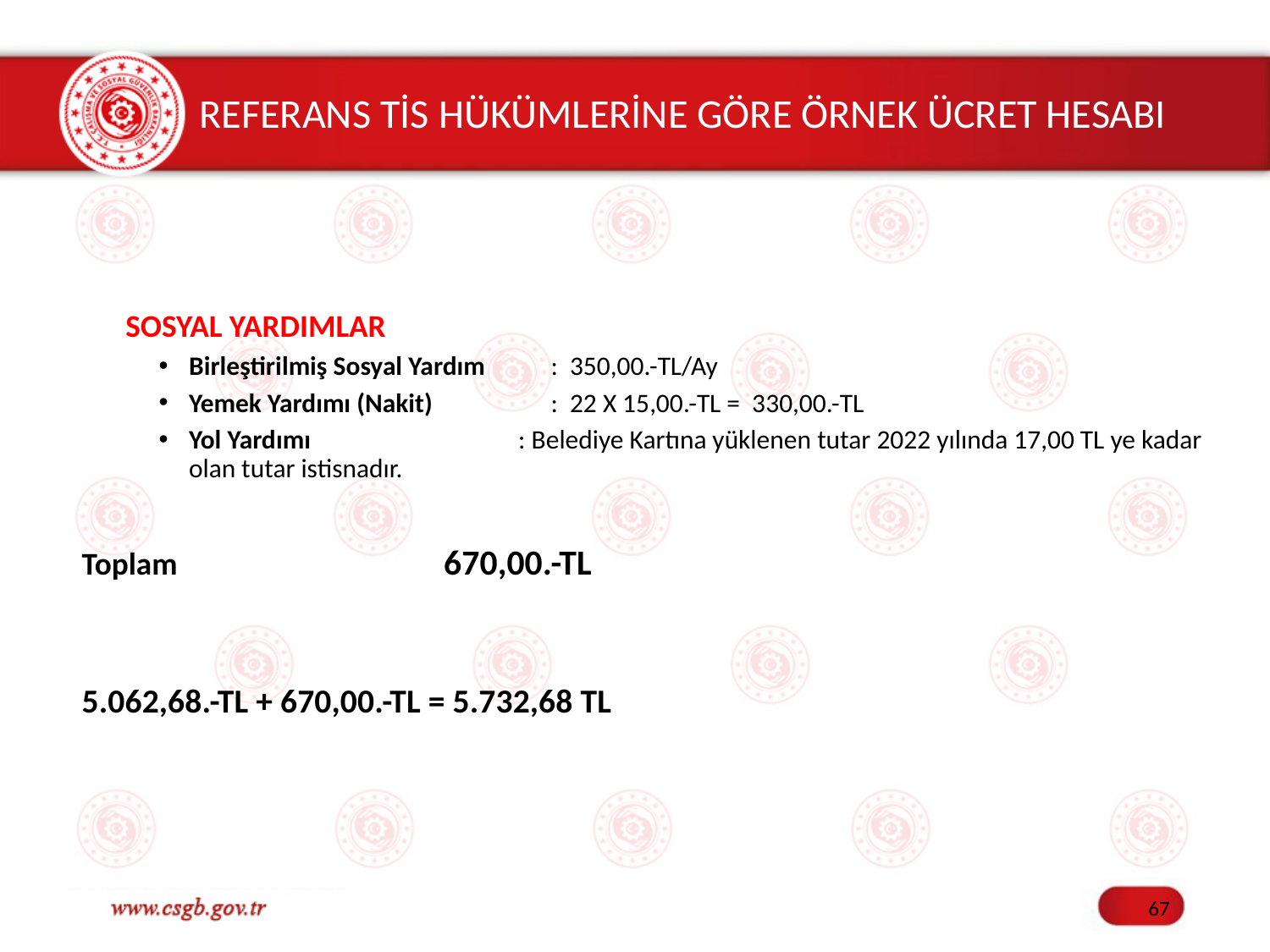

# REFERANS TİS HÜKÜMLERİNE GÖRE ÖRNEK ÜCRET HESABI
				SOSYAL YARDIMLAR
Birleştirilmiş Sosyal Yardım 		:  350,00.-TL/Ay
Yemek Yardımı (Nakit)		:  22 X 15,00.-TL =  330,00.-TL
Yol Yardımı                                   : Belediye Kartına yüklenen tutar 2022 yılında 17,00 TL ye kadar olan tutar istisnadır.

		Toplam 		                              670,00.-TL

5.062,68.-TL + 670,00.-TL = 5.732,68 TL

67